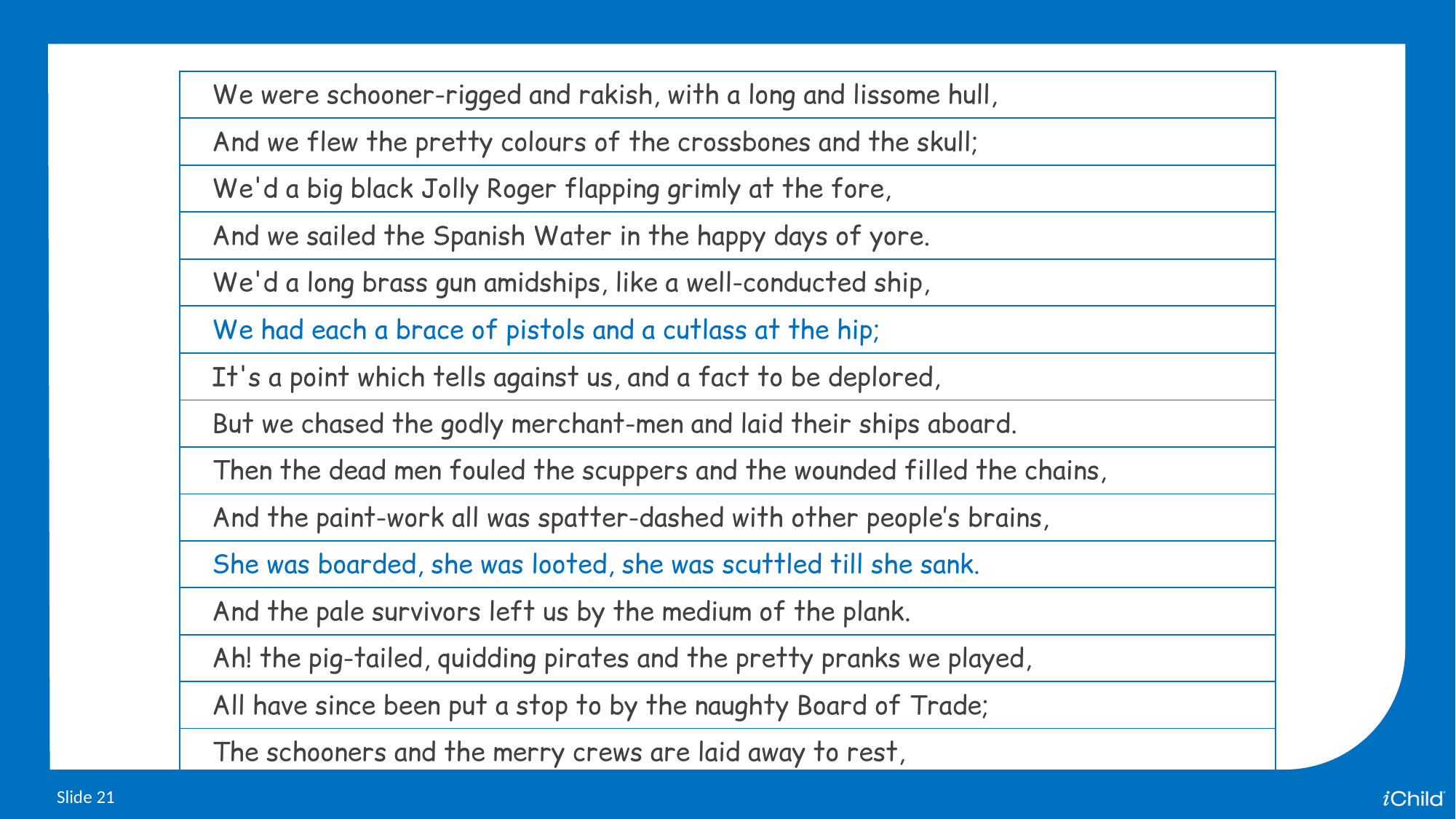

| We were schooner-rigged and rakish, with a long and lissome hull, |
| --- |
| And we flew the pretty colours of the crossbones and the skull; |
| We'd a big black Jolly Roger flapping grimly at the fore, |
| And we sailed the Spanish Water in the happy days of yore. |
| We'd a long brass gun amidships, like a well-conducted ship, |
| We had each a brace of pistols and a cutlass at the hip; |
| It's a point which tells against us, and a fact to be deplored, |
| But we chased the godly merchant-men and laid their ships aboard. |
| Then the dead men fouled the scuppers and the wounded filled the chains, |
| And the paint-work all was spatter-dashed with other people’s brains, |
| She was boarded, she was looted, she was scuttled till she sank. |
| And the pale survivors left us by the medium of the plank. |
| Ah! the pig-tailed, quidding pirates and the pretty pranks we played, |
| All have since been put a stop to by the naughty Board of Trade; |
| The schooners and the merry crews are laid away to rest, |
| A little south the sunset in the islands of the Blest. |
Slide 21